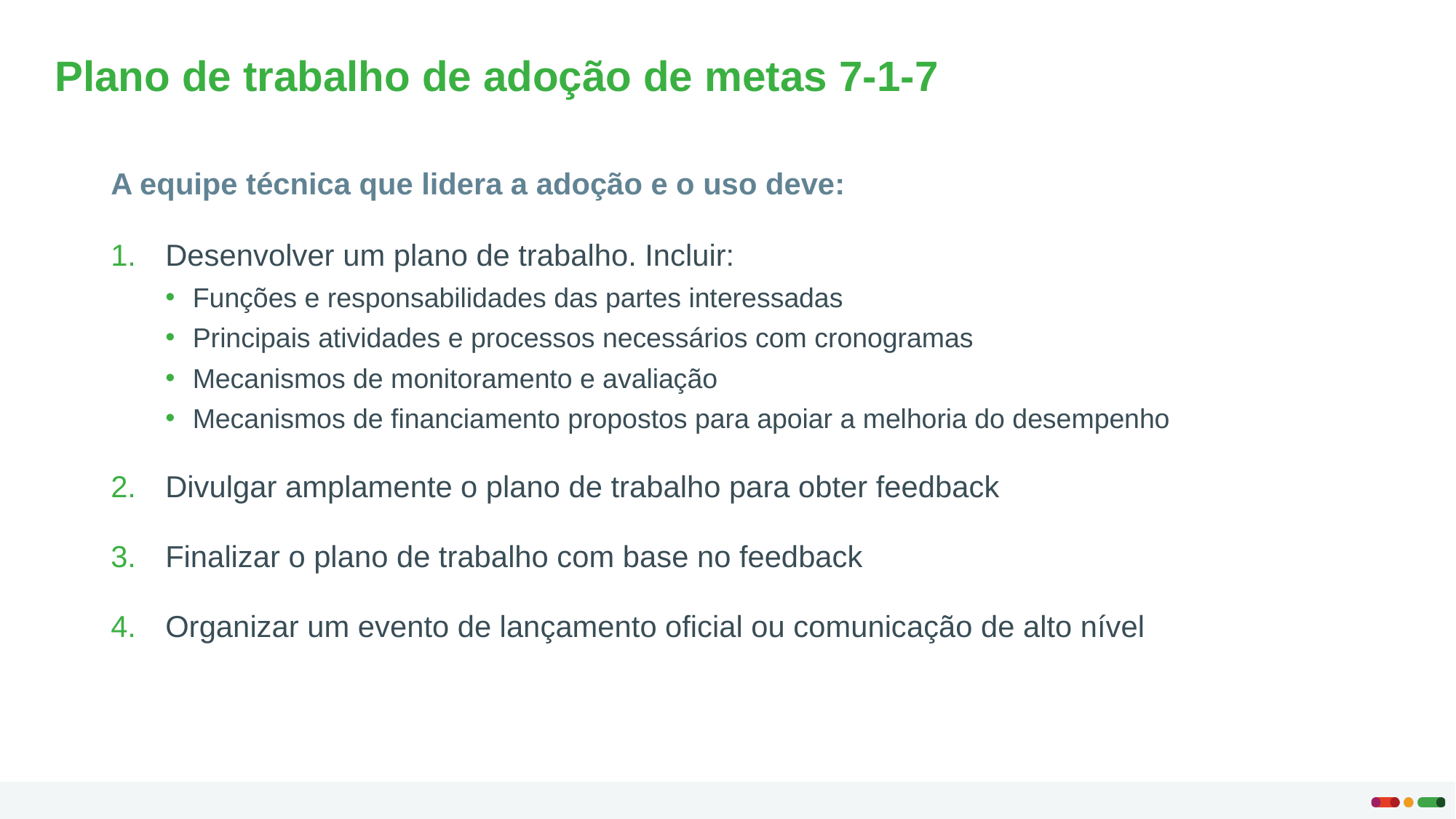

# Plano de trabalho de adoção de metas 7-1-7
A equipe técnica que lidera a adoção e o uso deve:

Desenvolver um plano de trabalho. Incluir:
Funções e responsabilidades das partes interessadas
Principais atividades e processos necessários com cronogramas
Mecanismos de monitoramento e avaliação
Mecanismos de financiamento propostos para apoiar a melhoria do desempenho
Divulgar amplamente o plano de trabalho para obter feedback
Finalizar o plano de trabalho com base no feedback
Organizar um evento de lançamento oficial ou comunicação de alto nível